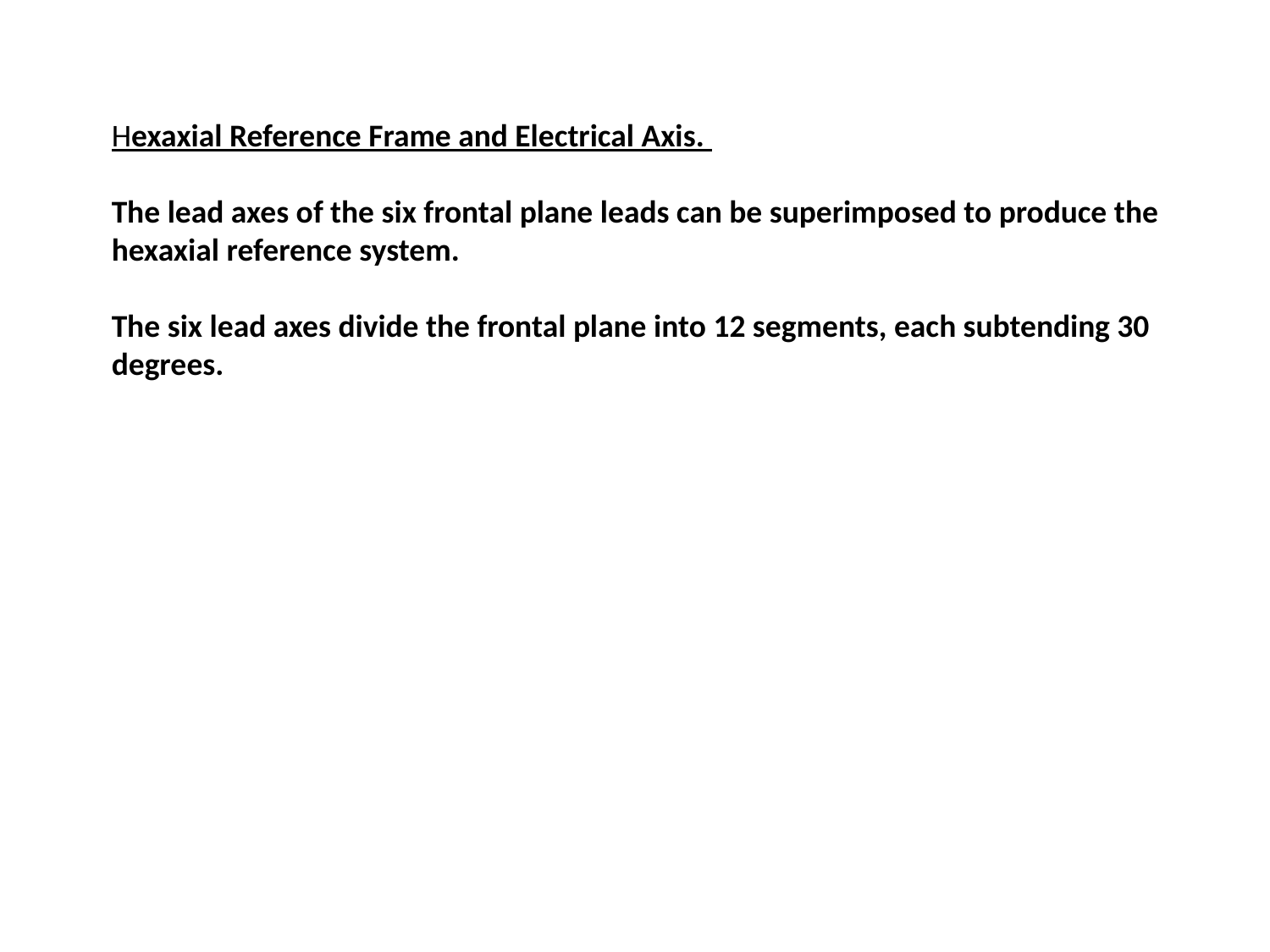

Hexaxial Reference Frame and Electrical Axis.

The lead axes of the six frontal plane leads can be superimposed to produce the hexaxial reference system.

The six lead axes divide the frontal plane into 12 segments, each subtending 30 degrees.